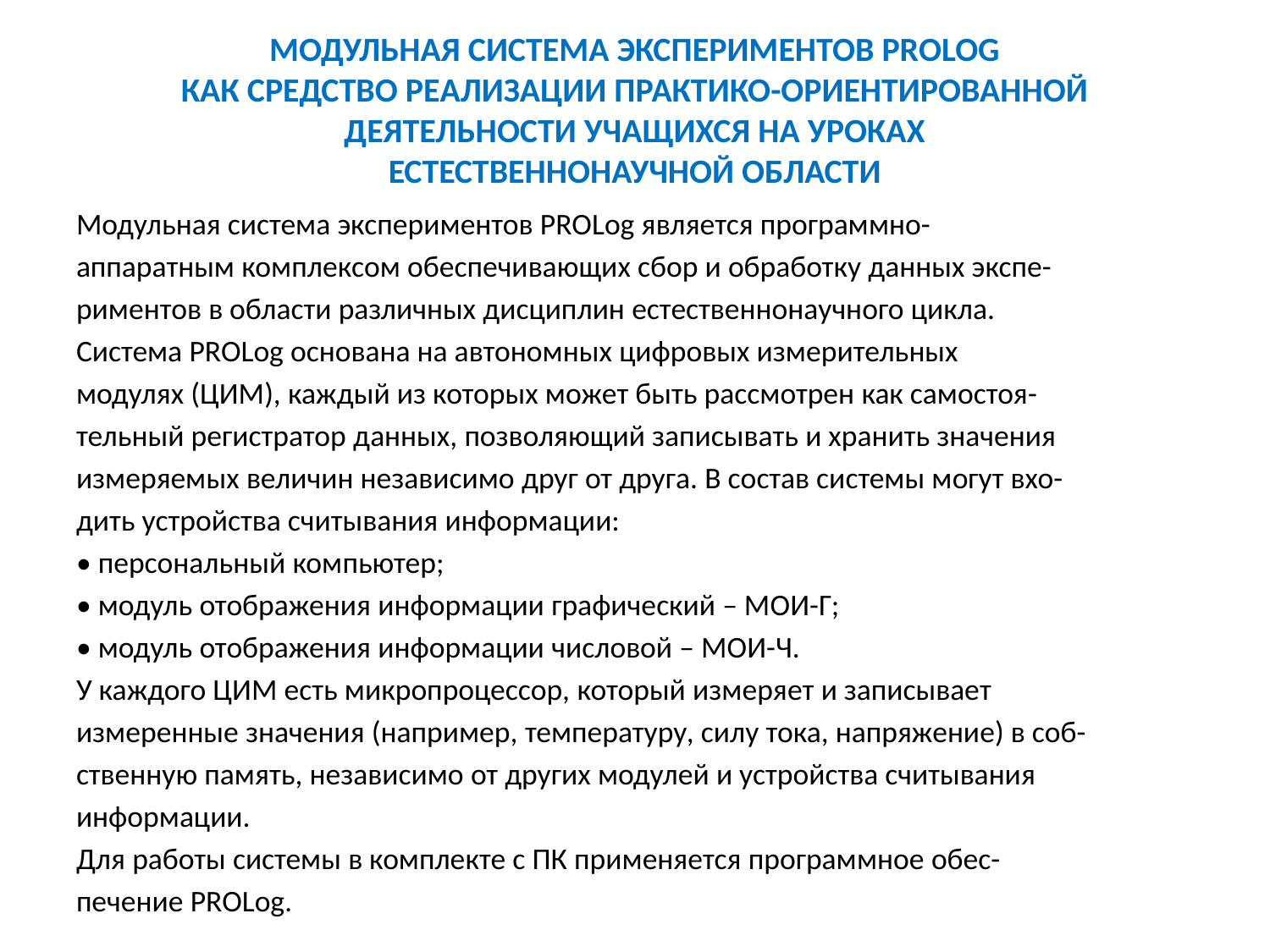

# МОДУЛЬНАЯ СИСТЕМА ЭКСПЕРИМЕНТОВ PROLOG КАК СРЕДСТВО РЕАЛИЗАЦИИ ПРАКТИКО-ОРИЕНТИРОВАННОЙ ДЕЯТЕЛЬНОСТИ УЧАЩИХСЯ НА УРОКАХ ЕСТЕСТВЕННОНАУЧНОЙ ОБЛАСТИ
Модульная система экспериментов PROLog является программно-
аппаратным комплексом обеспечивающих сбор и обработку данных экспе-
риментов в области различных дисциплин естественнонаучного цикла.
Система PROLog основана на автономных цифровых измерительных
модулях (ЦИМ), каждый из которых может быть рассмотрен как самостоя-
тельный регистратор данных, позволяющий записывать и хранить значения
измеряемых величин независимо друг от друга. В состав системы могут вхо-
дить устройства считывания информации:
• персональный компьютер;
• модуль отображения информации графический – МОИ-Г;
• модуль отображения информации числовой – МОИ-Ч.
У каждого ЦИМ есть микропроцессор, который измеряет и записывает
измеренные значения (например, температуру, силу тока, напряжение) в соб-
ственную память, независимо от других модулей и устройства считывания
информации.
Для работы системы в комплекте с ПК применяется программное обес-
печение PROLog.